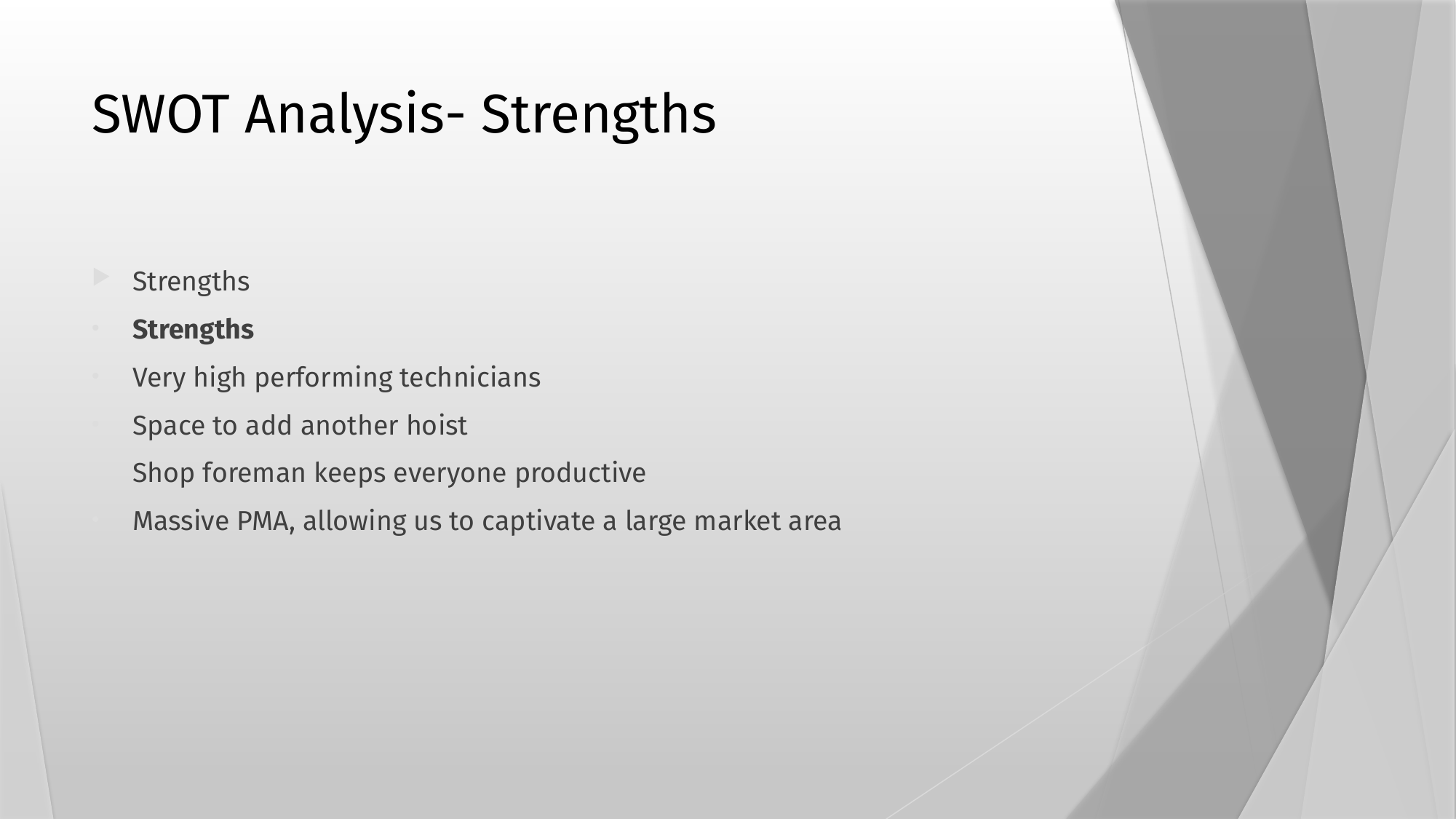

# SWOT Analysis- Strengths
Strengths
Strengths​
Very high performing technicians
Space to add another hoist​
Shop foreman keeps everyone productive​
Massive PMA, allowing us to captivate a large market area​